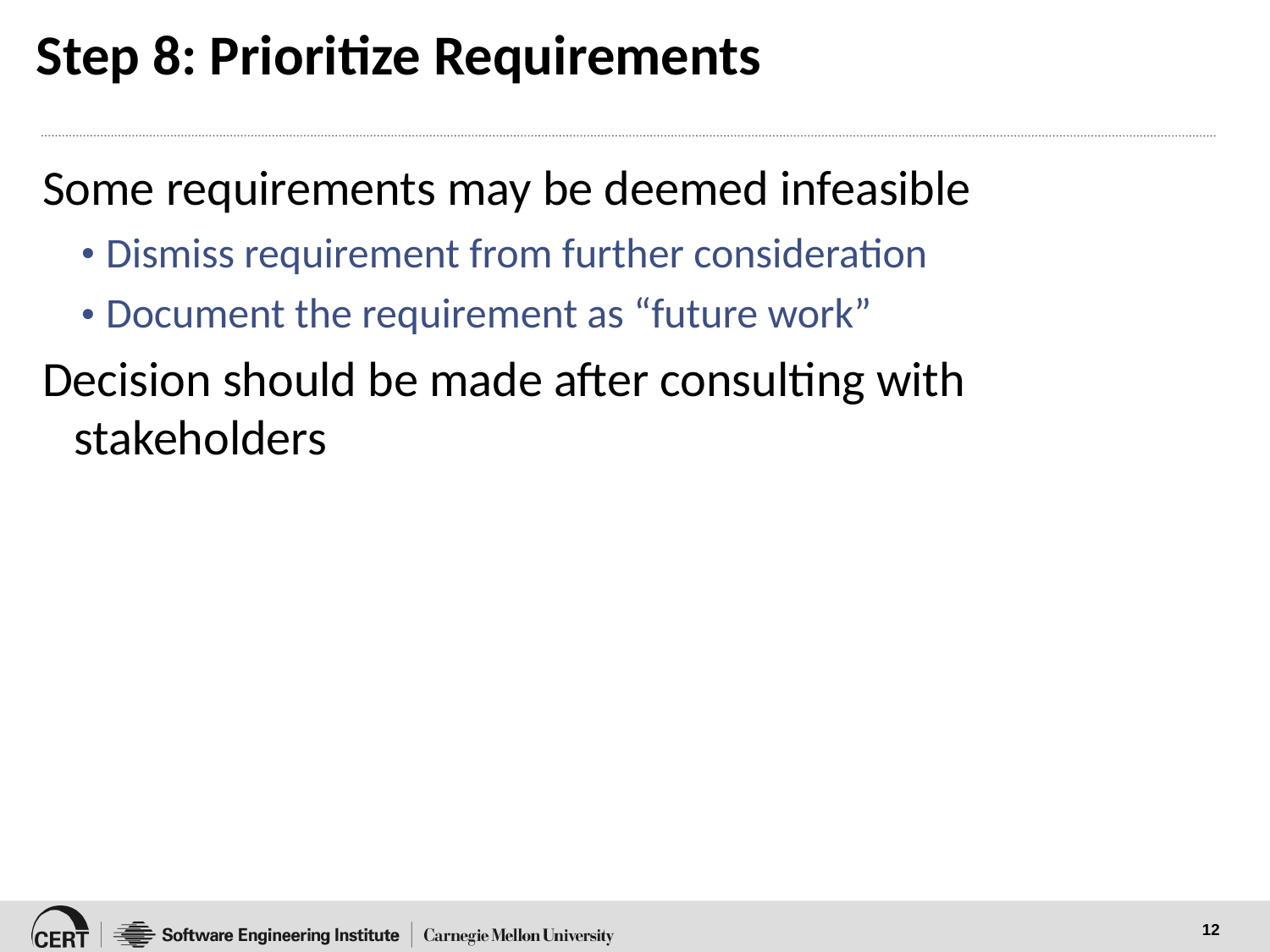

# Step 8: Prioritize Requirements
Some requirements may be deemed infeasible
Dismiss requirement from further consideration
Document the requirement as “future work”
Decision should be made after consulting with stakeholders